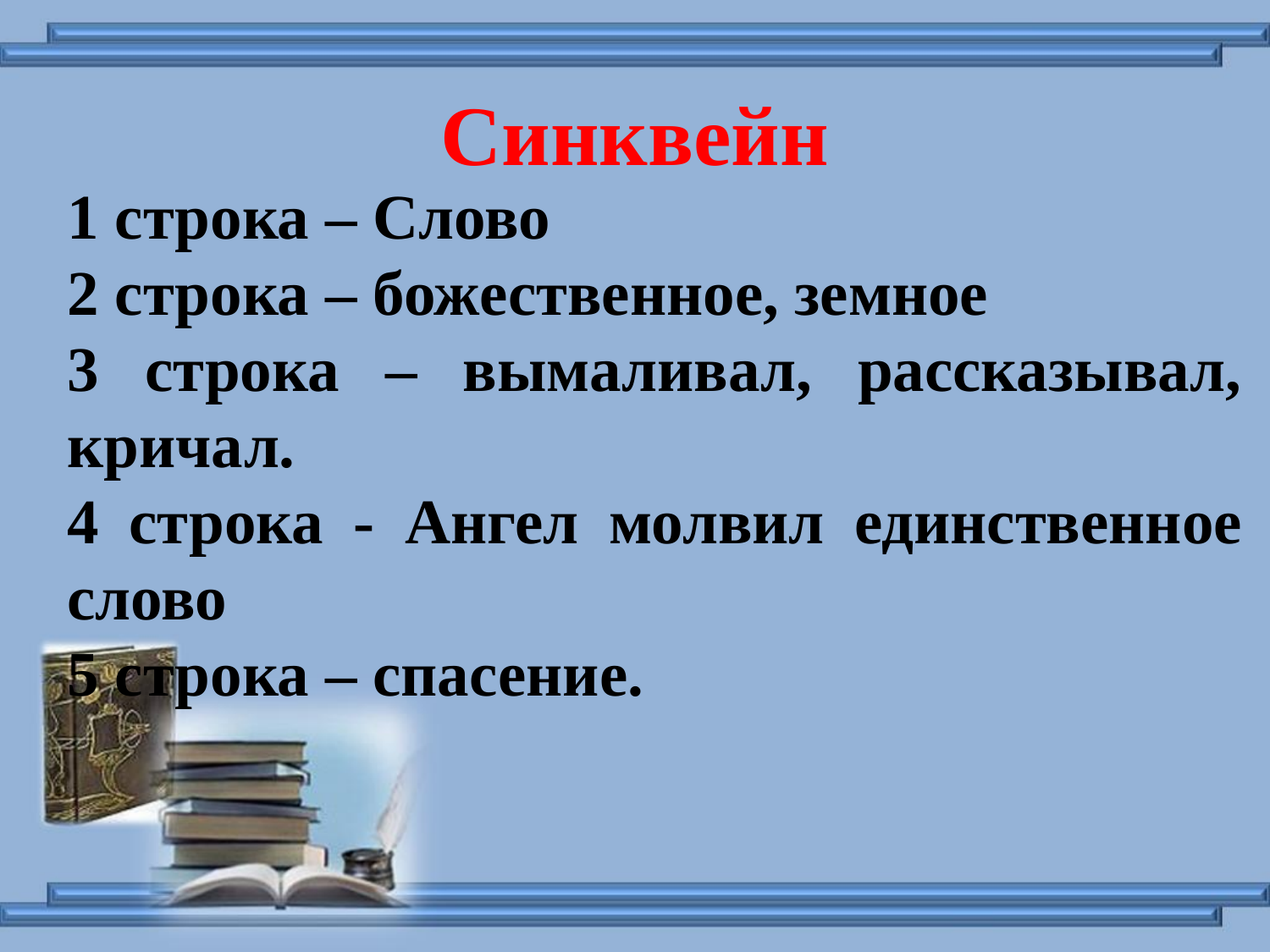

1 строка – Слово
2 строка – божественное, земное
3 строка – вымаливал, рассказывал, кричал.
4 строка - Ангел молвил единственное слово
5 строка – спасение.
# Синквейн